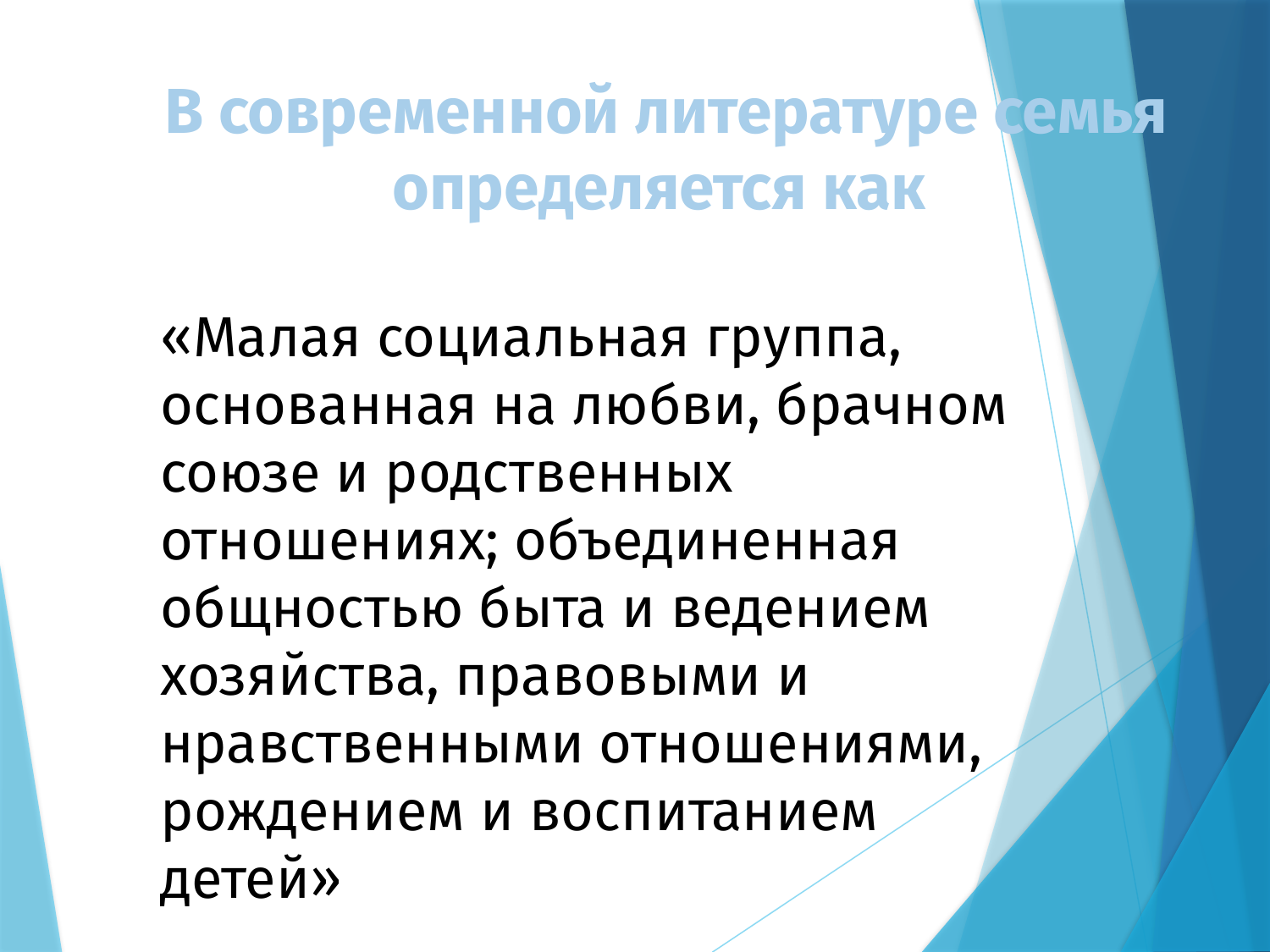

В современной литературе семья определяется как

«Малая социальная группа, основанная на любви, брачном союзе и родственных отношениях; объединенная общностью быта и ведением хозяйства, правовыми и нравственными отношениями, рождением и воспитанием детей»